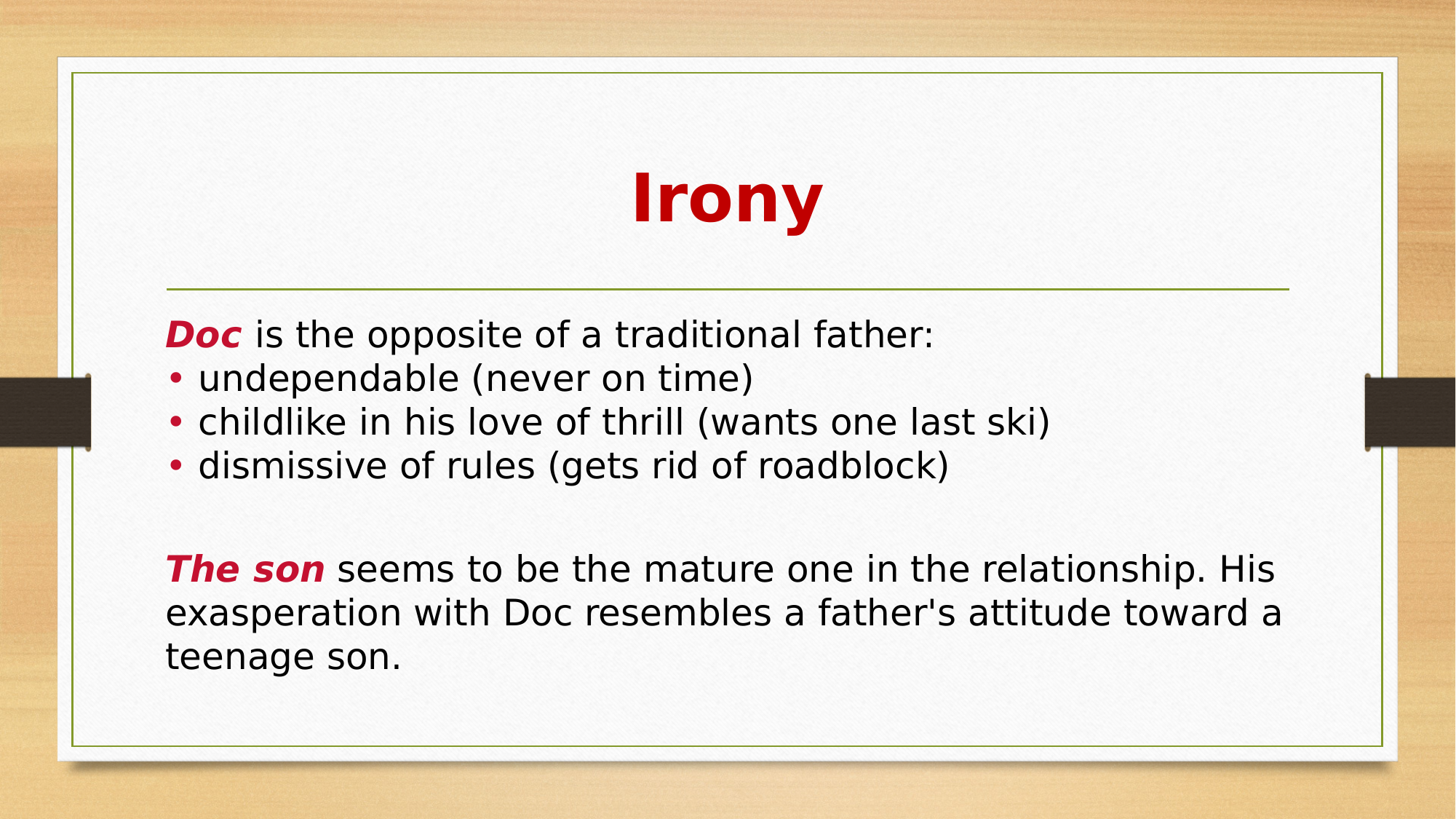

# Irony
Doc is the opposite of a traditional father:
• undependable (never on time)
• childlike in his love of thrill (wants one last ski)
• dismissive of rules (gets rid of roadblock)
The son seems to be the mature one in the relationship. His exasperation with Doc resembles a father's attitude toward a teenage son.